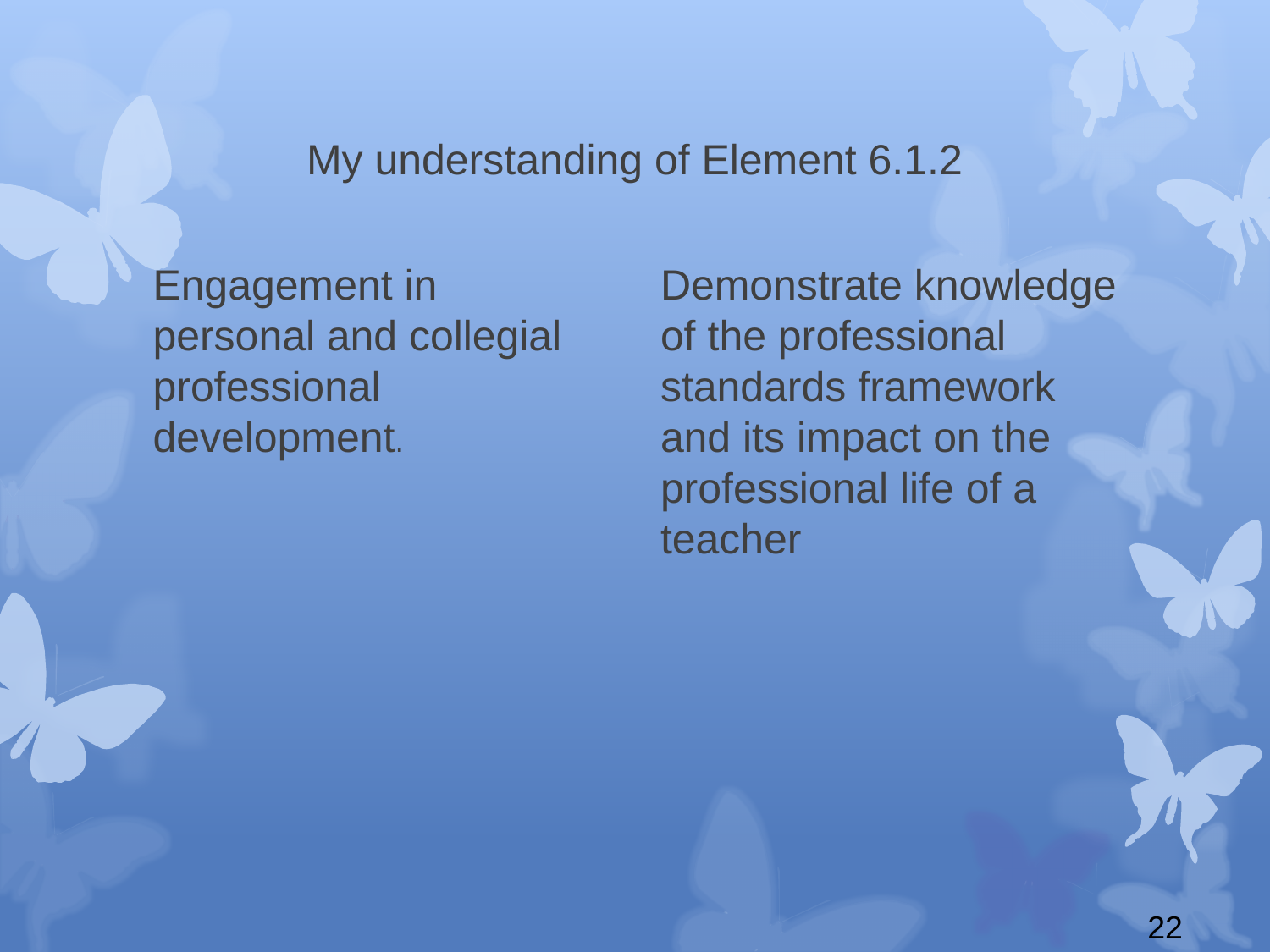

# My understanding of Element 6.1.2
Engagement in personal and collegial professional development.

Demonstrate knowledge of the professional standards framework and its impact on the professional life of a teacher

22